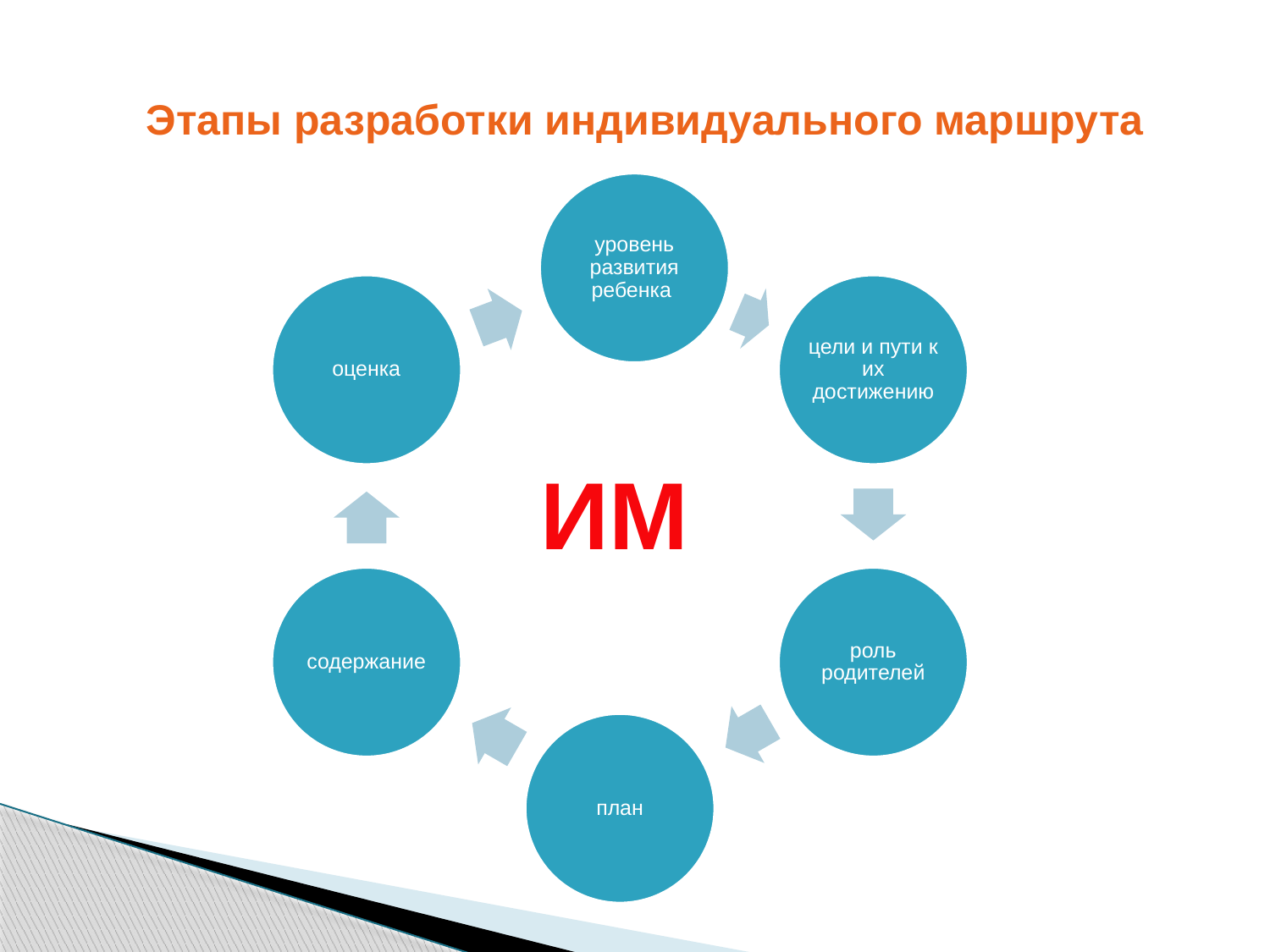

Этапы разработки индивидуального маршрута
уровень развития ребенка

цели и пути к их достижению

роль родителей

план

содержание

оценка

ИМ